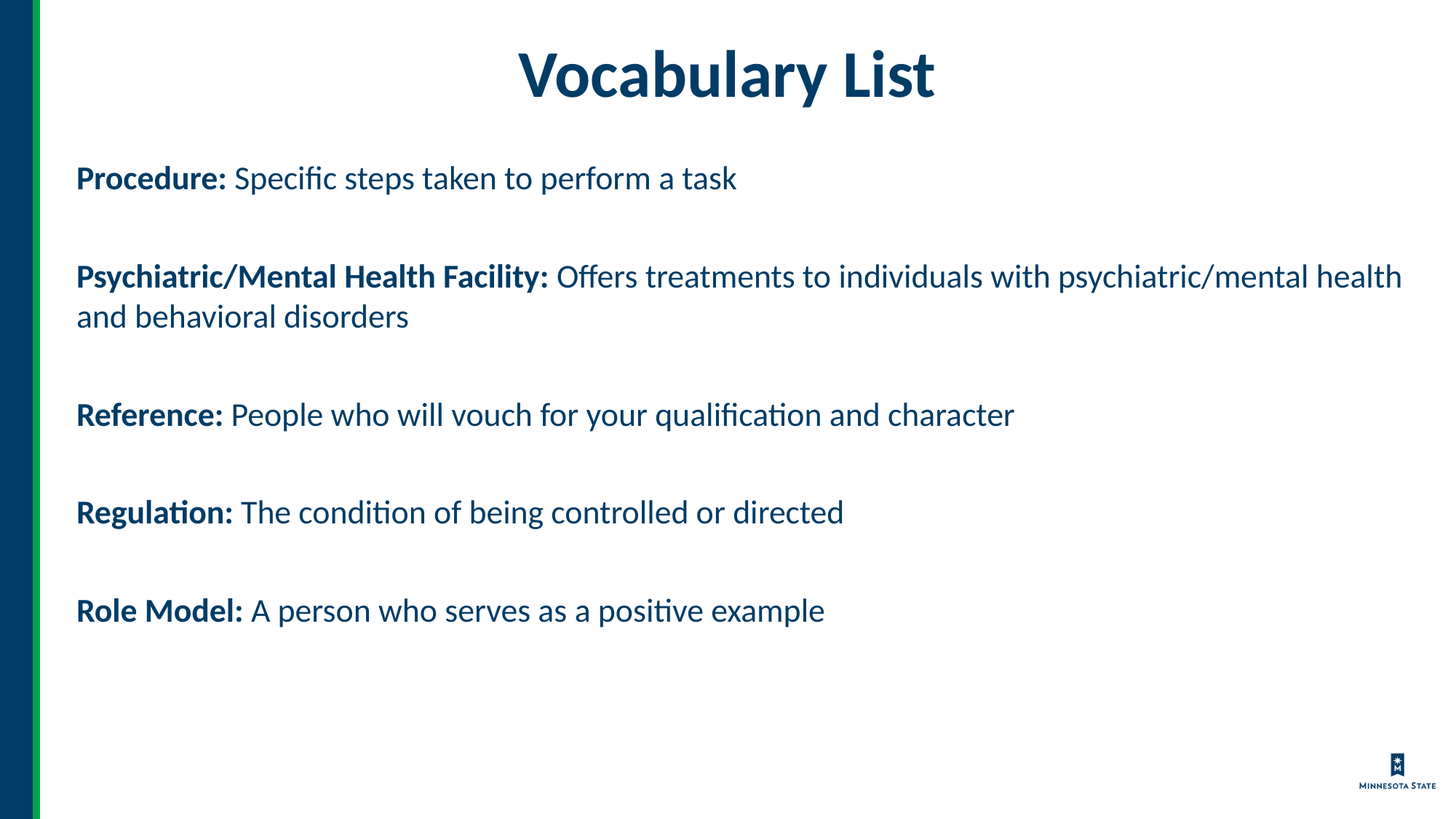

# Vocabulary List
Procedure: Specific steps taken to perform a task

Psychiatric/Mental Health Facility: Offers treatments to individuals with psychiatric/mental health and behavioral disorders

Reference: People who will vouch for your qualification and character

Regulation: The condition of being controlled or directed

Role Model: A person who serves as a positive example